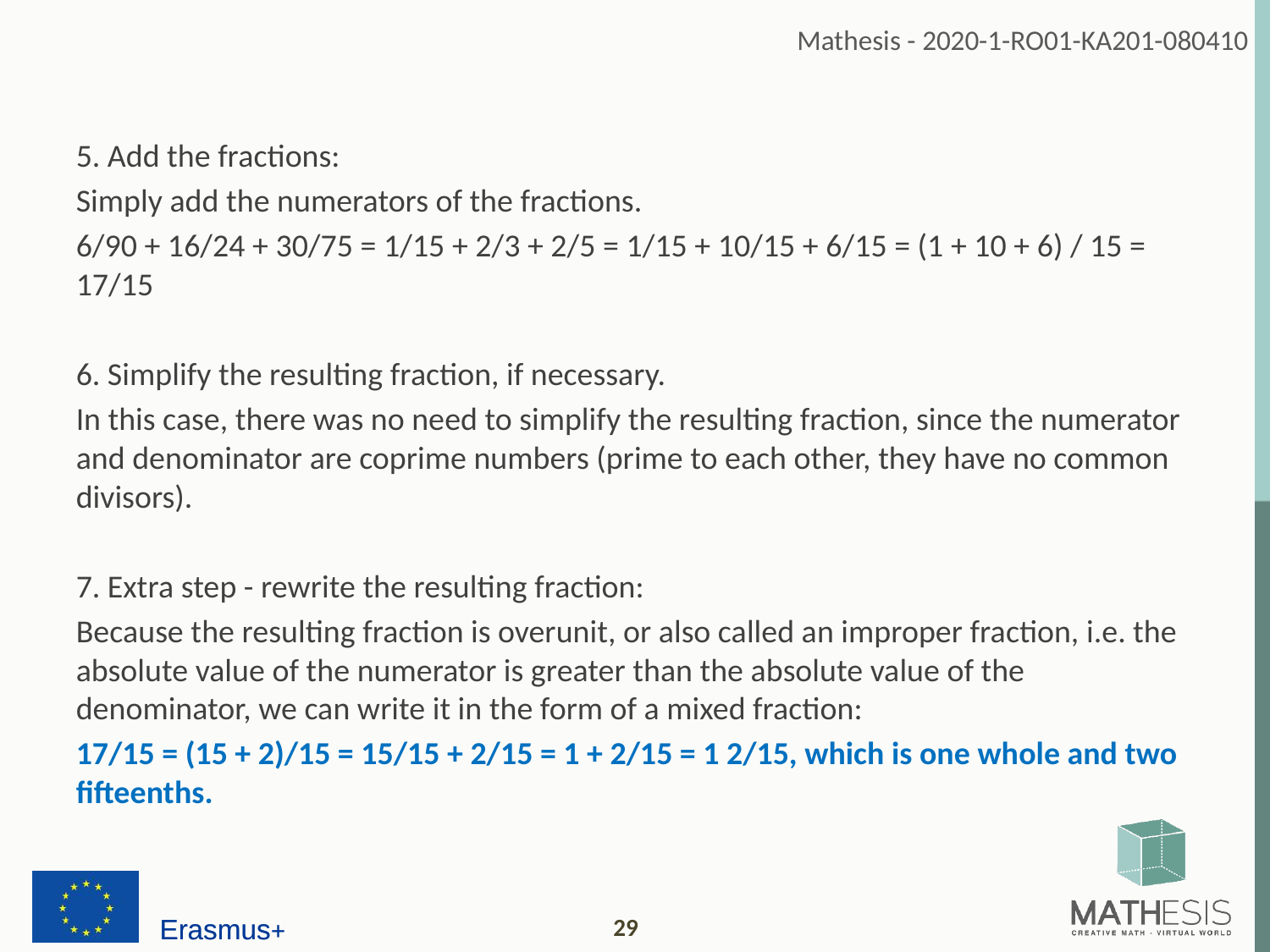

5. Add the fractions:
Simply add the numerators of the fractions.
6/90 + 16/24 + 30/75 = 1/15 + 2/3 + 2/5 = 1/15 + 10/15 + 6/15 = (1 + 10 + 6) / 15 = 17/15

6. Simplify the resulting fraction, if necessary.
In this case, there was no need to simplify the resulting fraction, since the numerator and denominator are coprime numbers (prime to each other, they have no common divisors).

7. Extra step - rewrite the resulting fraction:
Because the resulting fraction is overunit, or also called an improper fraction, i.e. the absolute value of the numerator is greater than the absolute value of the denominator, we can write it in the form of a mixed fraction:
17/15 = (15 + 2)/15 = 15/15 + 2/15 = 1 + 2/15 = 1 2/15, which is one whole and two fifteenths.